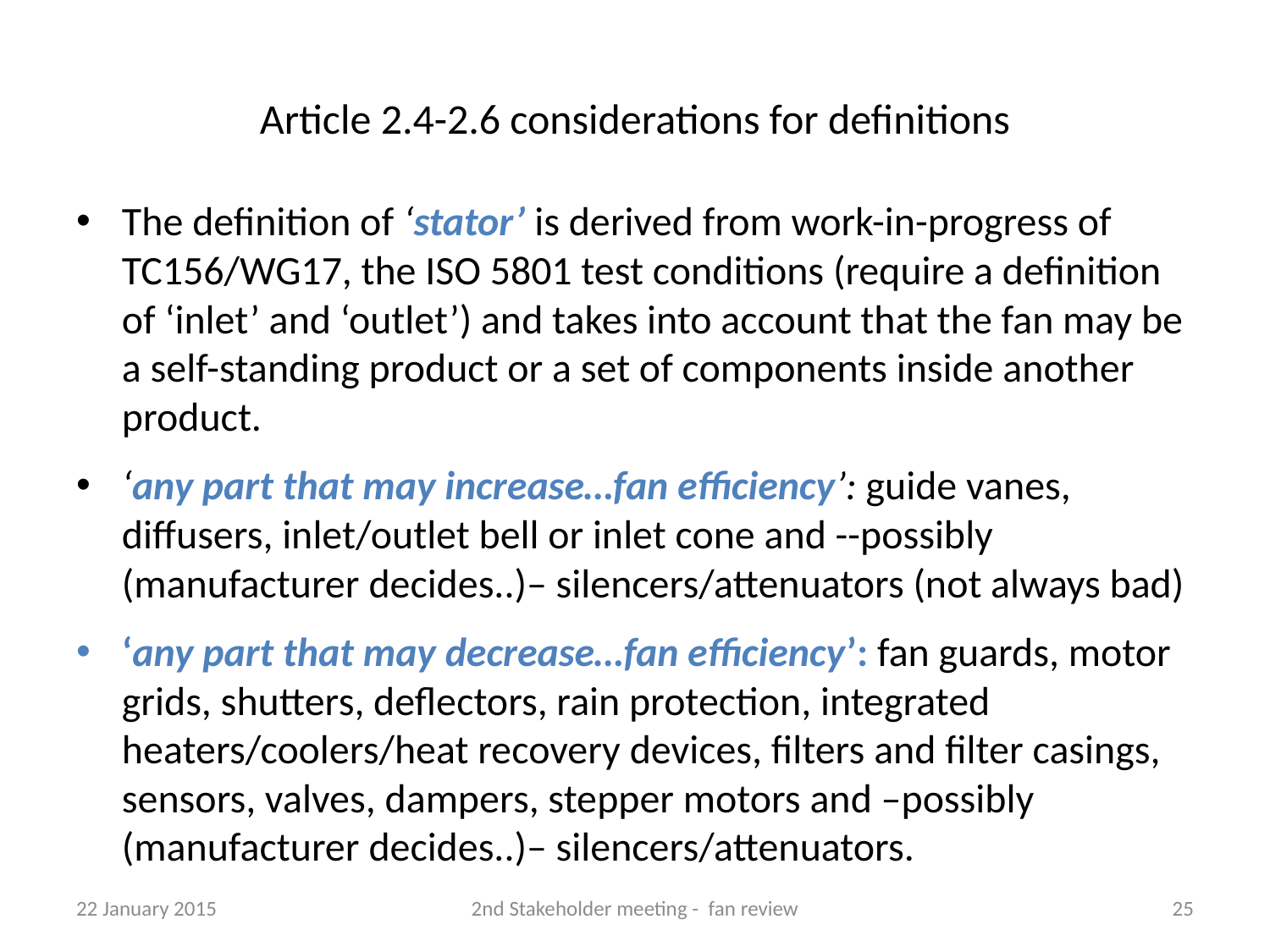

# Article 2.4-2.6 considerations for definitions
The definition of ‘stator’ is derived from work-in-progress of TC156/WG17, the ISO 5801 test conditions (require a definition of ‘inlet’ and ‘outlet’) and takes into account that the fan may be a self-standing product or a set of components inside another product.
‘any part that may increase…fan efficiency’: guide vanes, diffusers, inlet/outlet bell or inlet cone and --possibly (manufacturer decides..)– silencers/attenuators (not always bad)
‘any part that may decrease…fan efficiency’: fan guards, motor grids, shutters, deflectors, rain protection, integrated heaters/coolers/heat recovery devices, filters and filter casings, sensors, valves, dampers, stepper motors and –possibly (manufacturer decides..)– silencers/attenuators.

22 January 2015
2nd Stakeholder meeting -  fan review
25